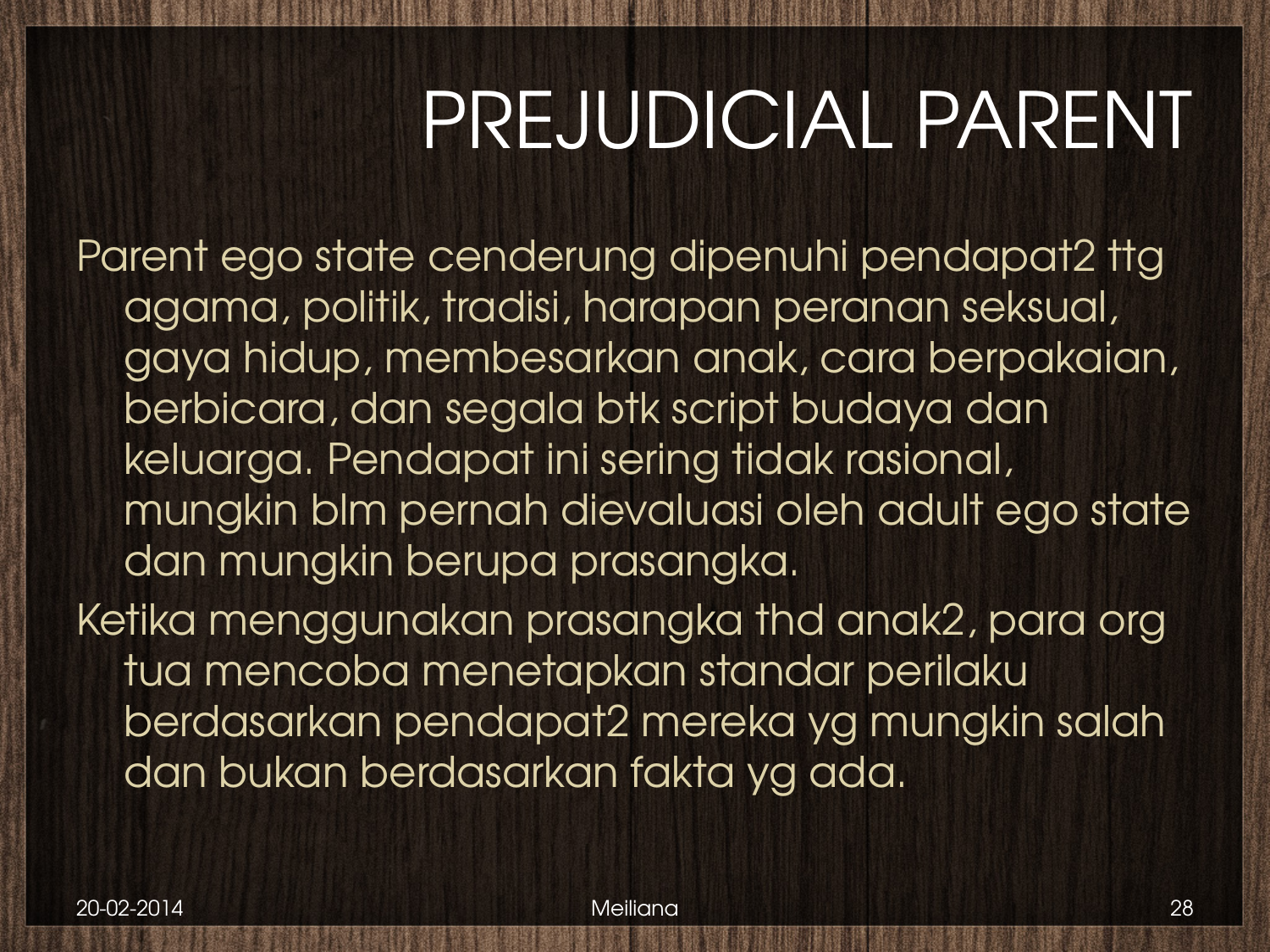

# PREJUDICIAL PARENT
Parent ego state cenderung dipenuhi pendapat2 ttg agama, politik, tradisi, harapan peranan seksual, gaya hidup, membesarkan anak, cara berpakaian, berbicara, dan segala btk script budaya dan keluarga. Pendapat ini sering tidak rasional, mungkin blm pernah dievaluasi oleh adult ego state dan mungkin berupa prasangka.
Ketika menggunakan prasangka thd anak2, para org tua mencoba menetapkan standar perilaku berdasarkan pendapat2 mereka yg mungkin salah dan bukan berdasarkan fakta yg ada.

20-02-2014
Meiliana
28